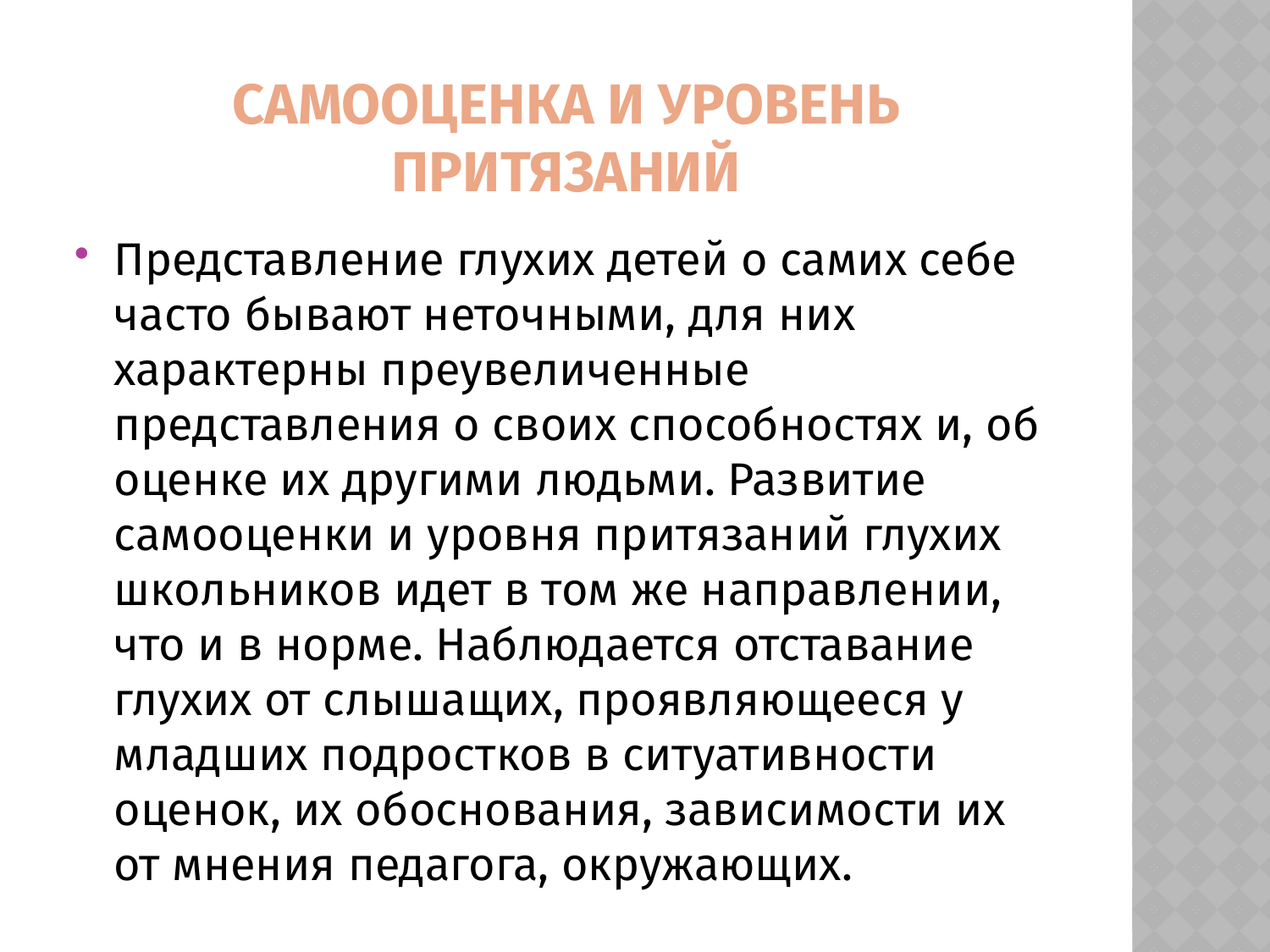

# Самооценка и уровень притязаний
Представление глухих детей о самих себе часто бывают неточными, для них характерны преувеличенные представления о своих способностях и, об оценке их другими людьми. Развитие самооценки и уровня притязаний глухих школьников идет в том же направлении, что и в норме. Наблюдается отставание глухих от слышащих, проявляющееся у младших подростков в ситуативности оценок, их обоснования, зависимости их от мнения педагога, окружающих.